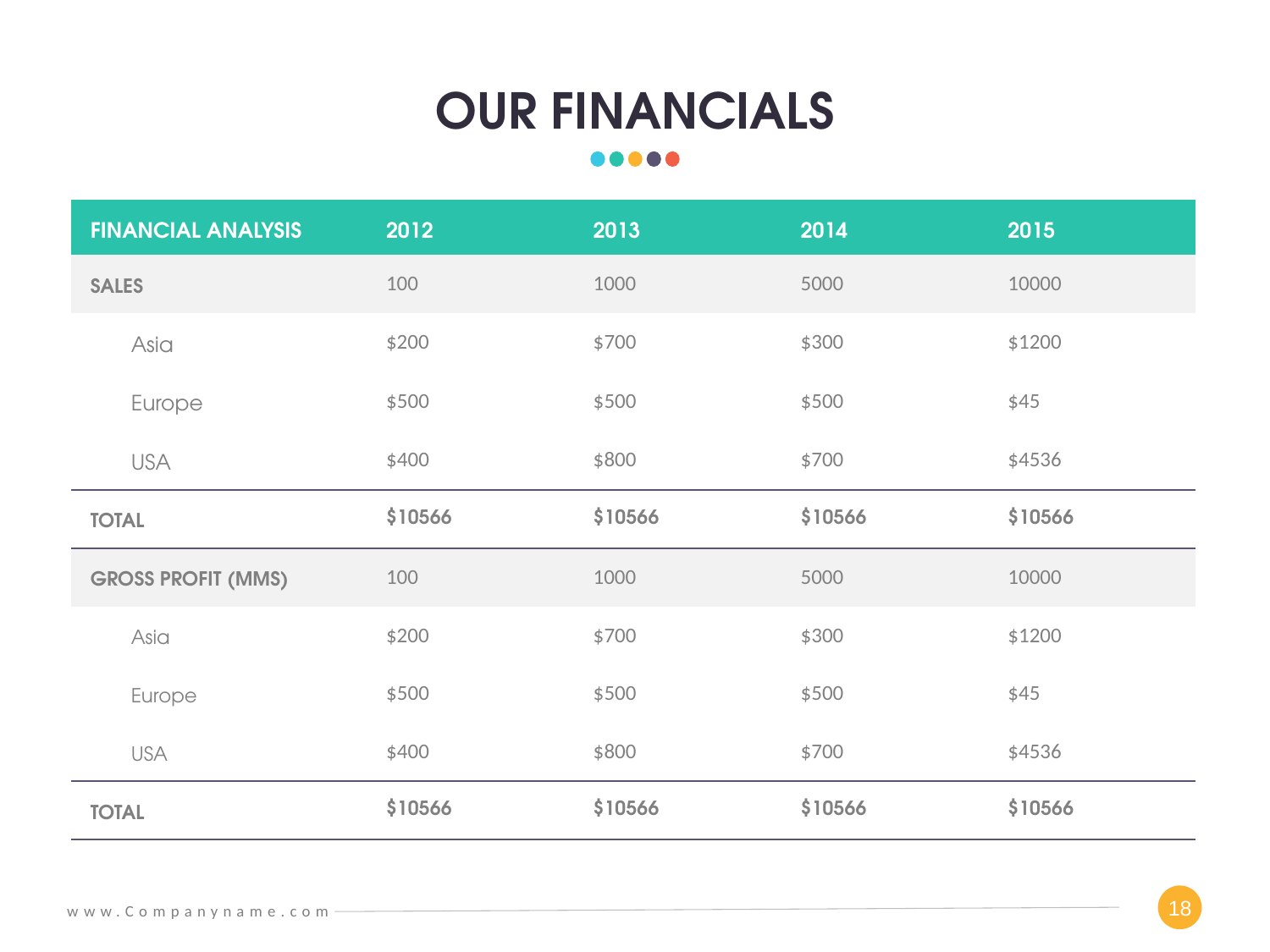

# OUR FINANCIALS
| FINANCIAL ANALYSIS | 2012 | 2013 | 2014 | 2015 |
| --- | --- | --- | --- | --- |
| SALES | 100 | 1000 | 5000 | 10000 |
| Asia | $200 | $700 | $300 | $1200 |
| Europe | $500 | $500 | $500 | $45 |
| USA | $400 | $800 | $700 | $4536 |
| TOTAL | $10566 | $10566 | $10566 | $10566 |
| GROSS PROFIT (MMS) | 100 | 1000 | 5000 | 10000 |
| Asia | $200 | $700 | $300 | $1200 |
| Europe | $500 | $500 | $500 | $45 |
| USA | $400 | $800 | $700 | $4536 |
| TOTAL | $10566 | $10566 | $10566 | $10566 |